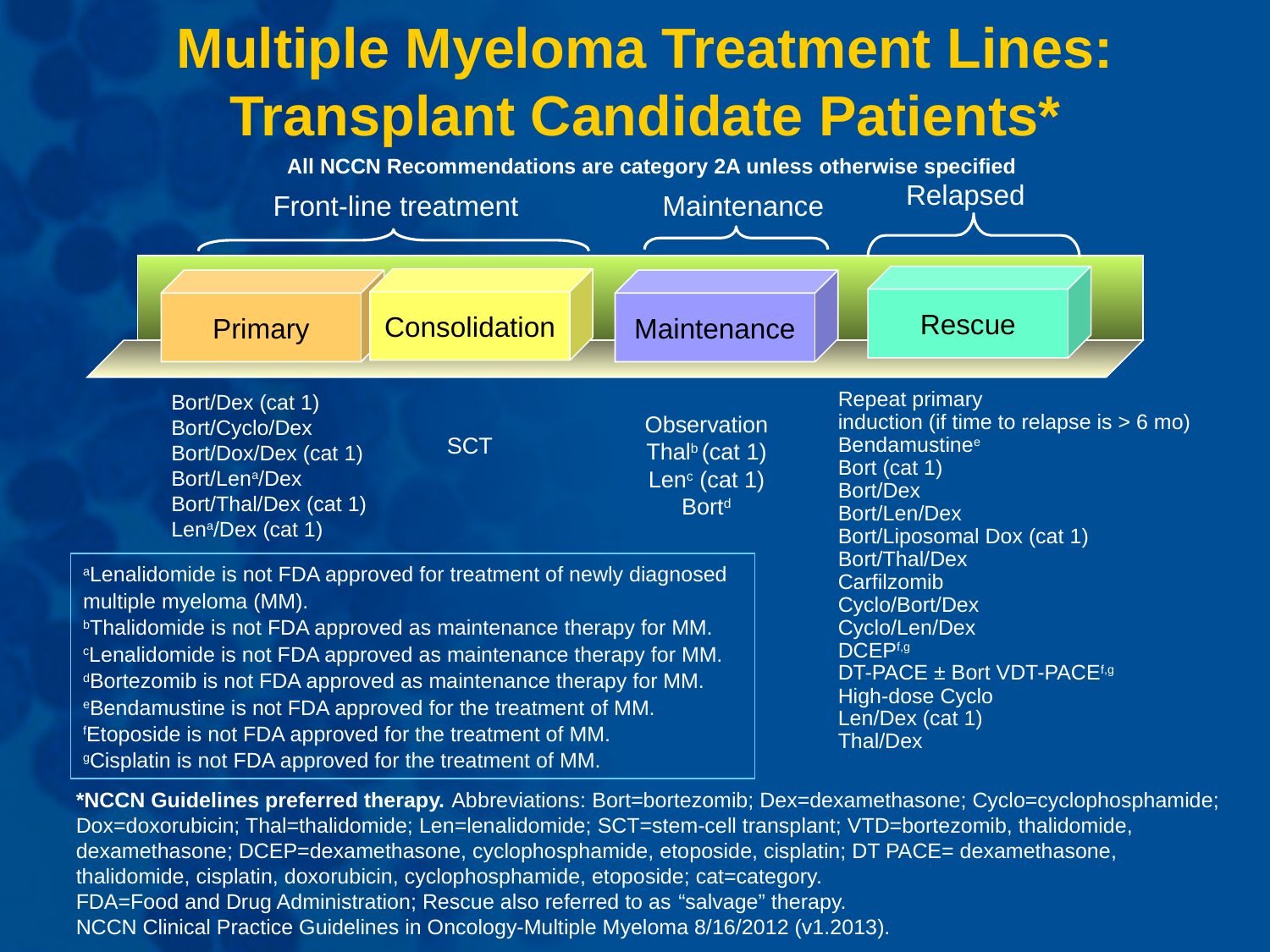

Multiple Myeloma Treatment Lines: Transplant Candidate Patients*

All NCCN Recommendations are category 2A unless otherwise specified

Relapsed
Front-line treatment
Maintenance

Rescue
Consolidation
Primary
Maintenance

Bort/Dex (cat 1)
Bort/Cyclo/Dex
Bort/Dox/Dex (cat 1)
Bort/Lena/Dex
Bort/Thal/Dex (cat 1)
Lena/Dex (cat 1)

Repeat primary
induction (if time to relapse is > 6 mo)
Bendamustinee
Bort (cat 1)
Bort/Dex
Bort/Len/Dex
Bort/Liposomal Dox (cat 1)
Bort/Thal/Dex
Carfilzomib
Cyclo/Bort/Dex
Cyclo/Len/Dex
DCEPf,g
DT-PACE ± Bort VDT-PACEf,g
High-dose Cyclo
Len/Dex (cat 1)
Thal/Dex
Observation
Thalb (cat 1)
Lenc (cat 1)
Bortd
SCT
aLenalidomide is not FDA approved for treatment of newly diagnosed multiple myeloma (MM).
bThalidomide is not FDA approved as maintenance therapy for MM.
cLenalidomide is not FDA approved as maintenance therapy for MM.
dBortezomib is not FDA approved as maintenance therapy for MM.
eBendamustine is not FDA approved for the treatment of MM.
fEtoposide is not FDA approved for the treatment of MM.
gCisplatin is not FDA approved for the treatment of MM.
*NCCN Guidelines preferred therapy. Abbreviations: Bort=bortezomib; Dex=dexamethasone; Cyclo=cyclophosphamide; Dox=doxorubicin; Thal=thalidomide; Len=lenalidomide; SCT=stem-cell transplant; VTD=bortezomib, thalidomide, dexamethasone; DCEP=dexamethasone, cyclophosphamide, etoposide, cisplatin; DT PACE= dexamethasone, thalidomide, cisplatin, doxorubicin, cyclophosphamide, etoposide; cat=category.
FDA=Food and Drug Administration; Rescue also referred to as “salvage” therapy.
NCCN Clinical Practice Guidelines in Oncology-Multiple Myeloma 8/16/2012 (v1.2013).